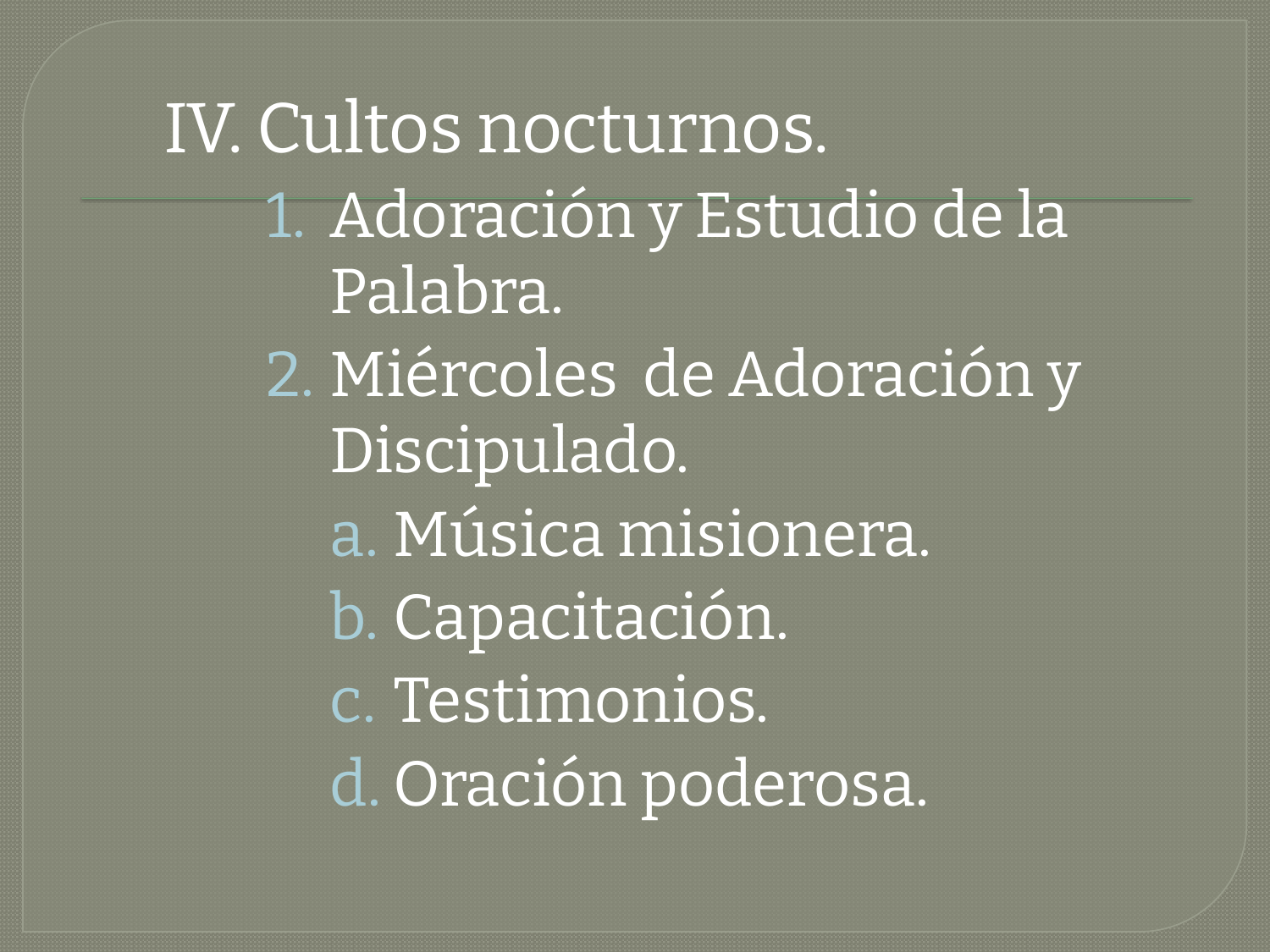

IV. Cultos nocturnos.
Adoración y Estudio de la Palabra.
Miércoles  de Adoración y Discipulado.
Música misionera.
Capacitación.
Testimonios.
Oración poderosa.